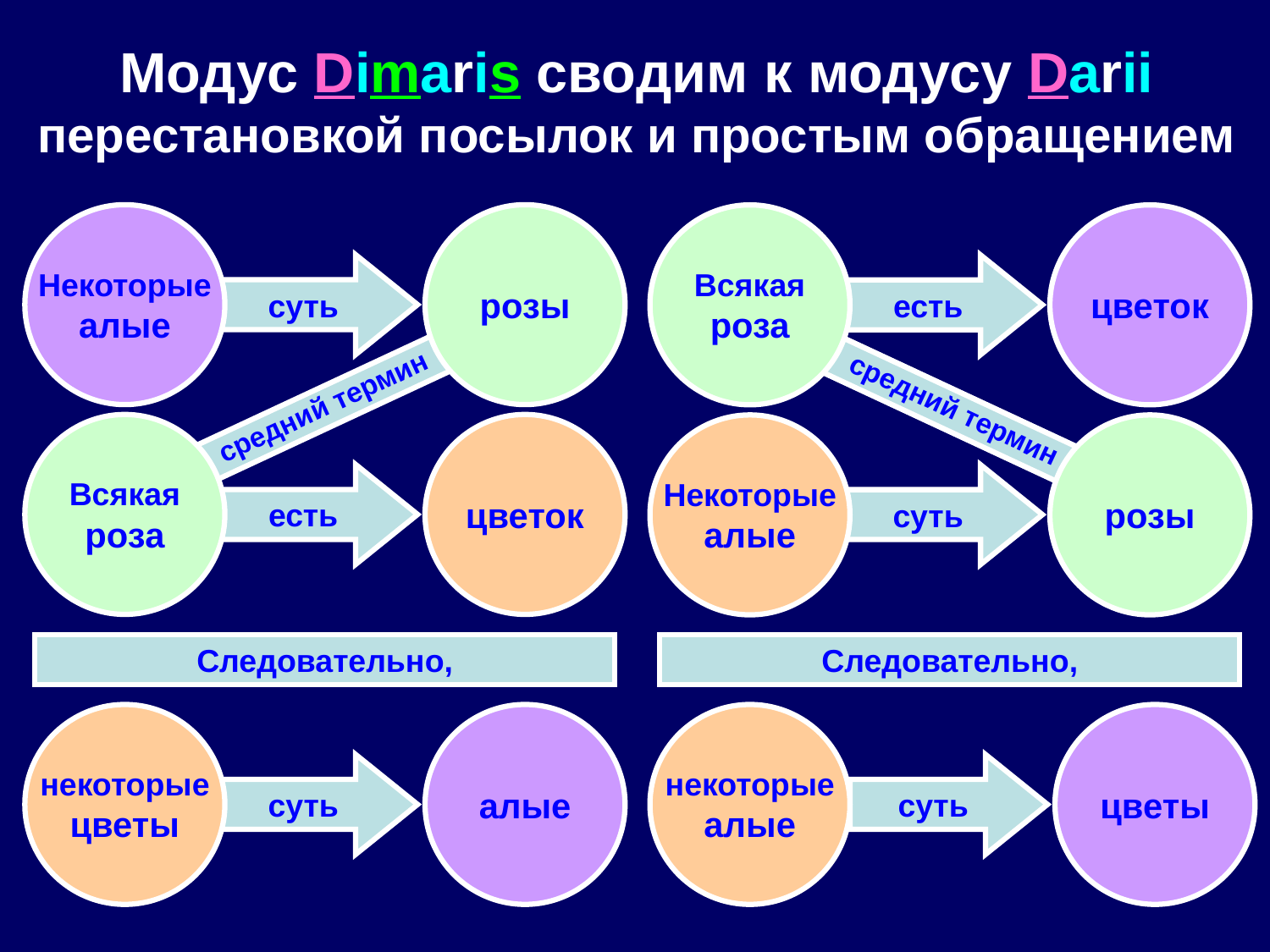

Модус Dimaris сводим к модусу Darii
перестановкой посылок и простым обращением
Некоторые
алые
розы
Всякая
роза
цветок
суть
есть
суть
 средний термин
 средний термин
Всякая
роза
цветок
Некоторые
алые
розы
есть
суть
Следовательно,
Следовательно,
некоторые
цветы
алые
некоторые
алые
цветы
суть
суть